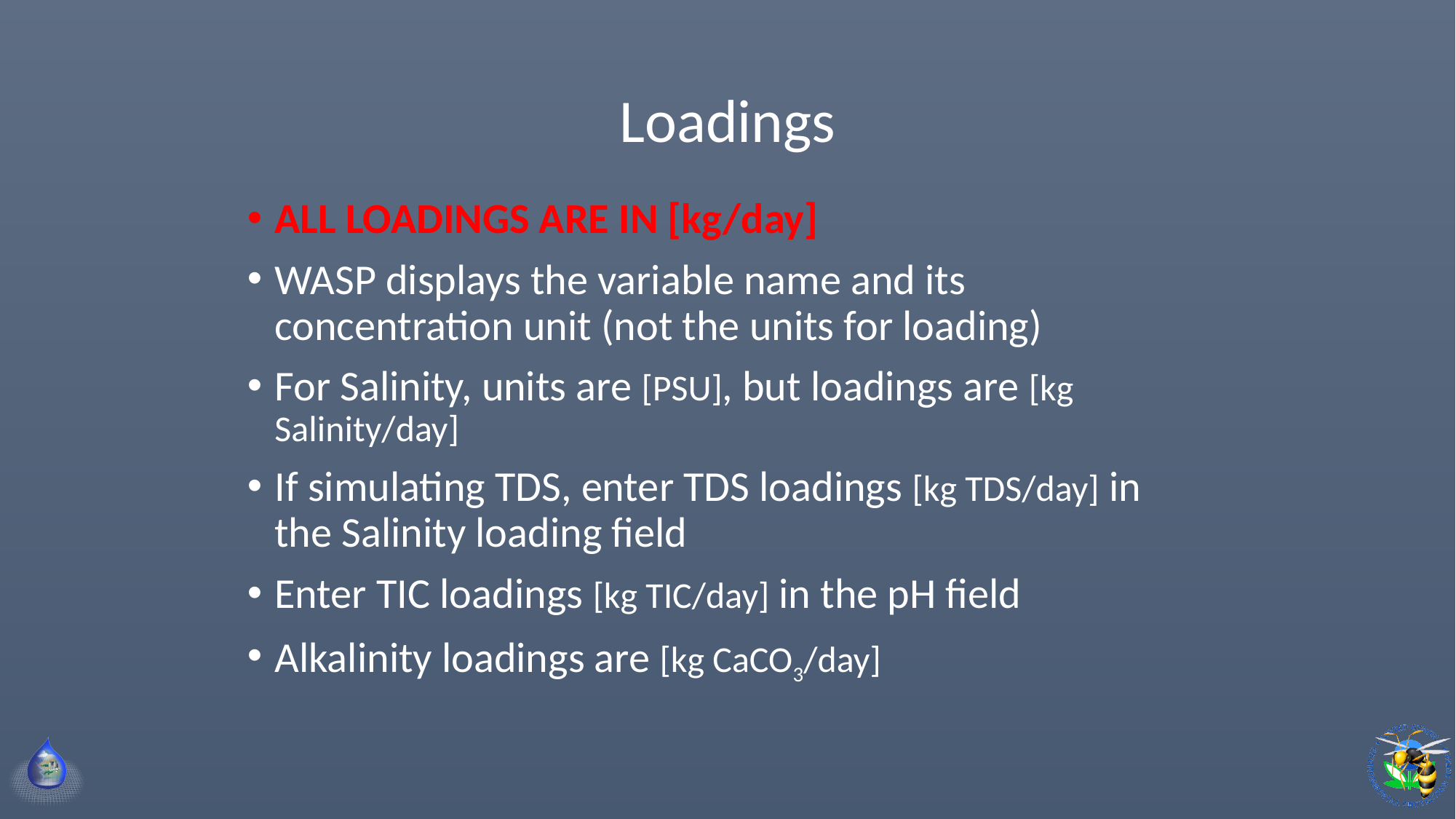

# Loadings
ALL LOADINGS ARE IN [kg/day]
WASP displays the variable name and its concentration unit (not the units for loading)
For Salinity, units are [PSU], but loadings are [kg Salinity/day]
If simulating TDS, enter TDS loadings [kg TDS/day] in the Salinity loading field
Enter TIC loadings [kg TIC/day] in the pH field
Alkalinity loadings are [kg CaCO3/day]